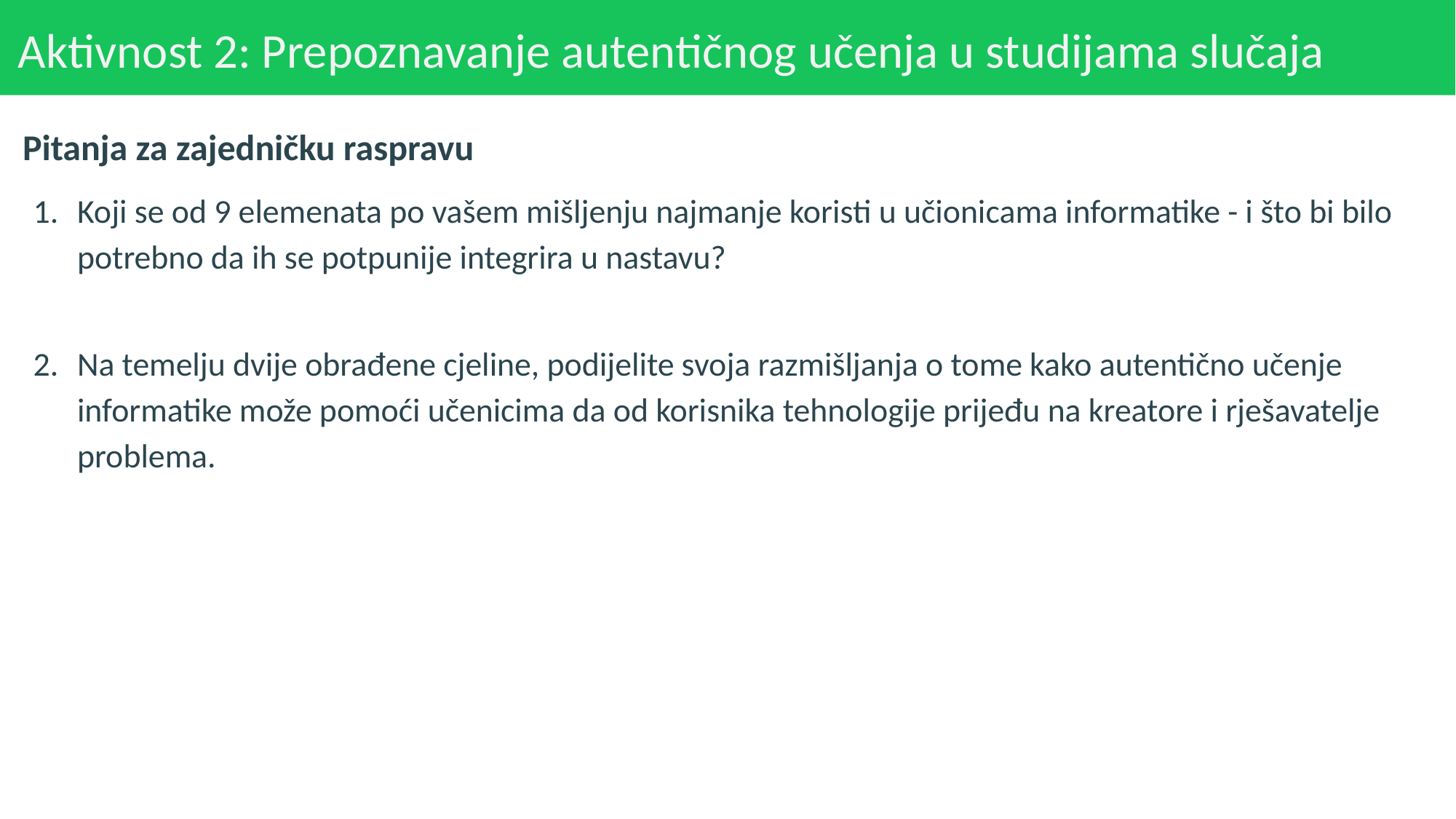

# Aktivnost 2: Prepoznavanje autentičnog učenja u studijama slučaja
Pitanja za zajedničku raspravu
Koji se od 9 elemenata po vašem mišljenju najmanje koristi u učionicama informatike - i što bi bilo potrebno da ih se potpunije integrira u nastavu?

Na temelju dvije obrađene cjeline, podijelite svoja razmišljanja o tome kako autentično učenje informatike može pomoći učenicima da od korisnika tehnologije prijeđu na kreatore i rješavatelje problema.